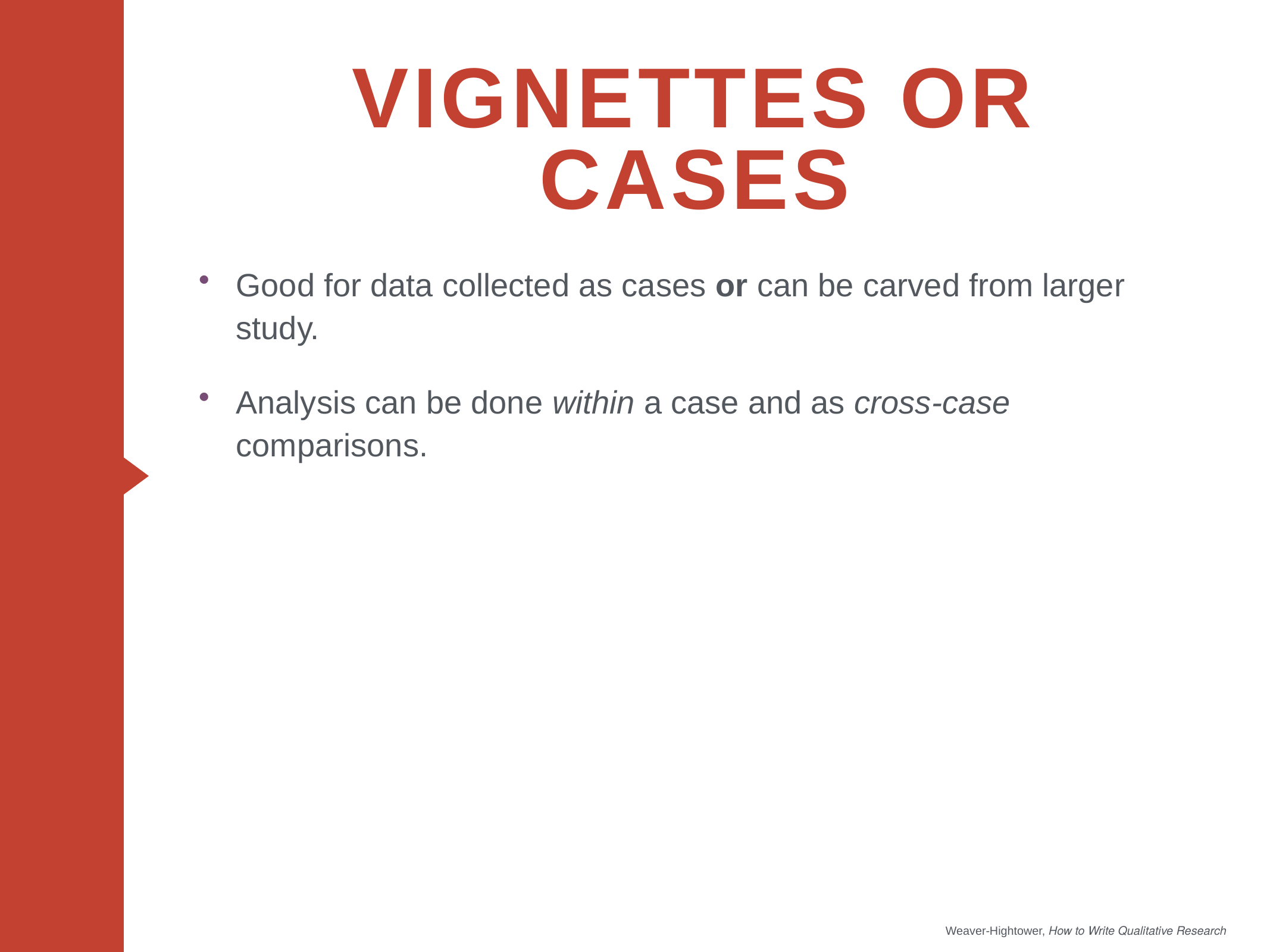

# Vignettes or cases
Good for data collected as cases or can be carved from larger study.
Analysis can be done within a case and as cross-case comparisons.